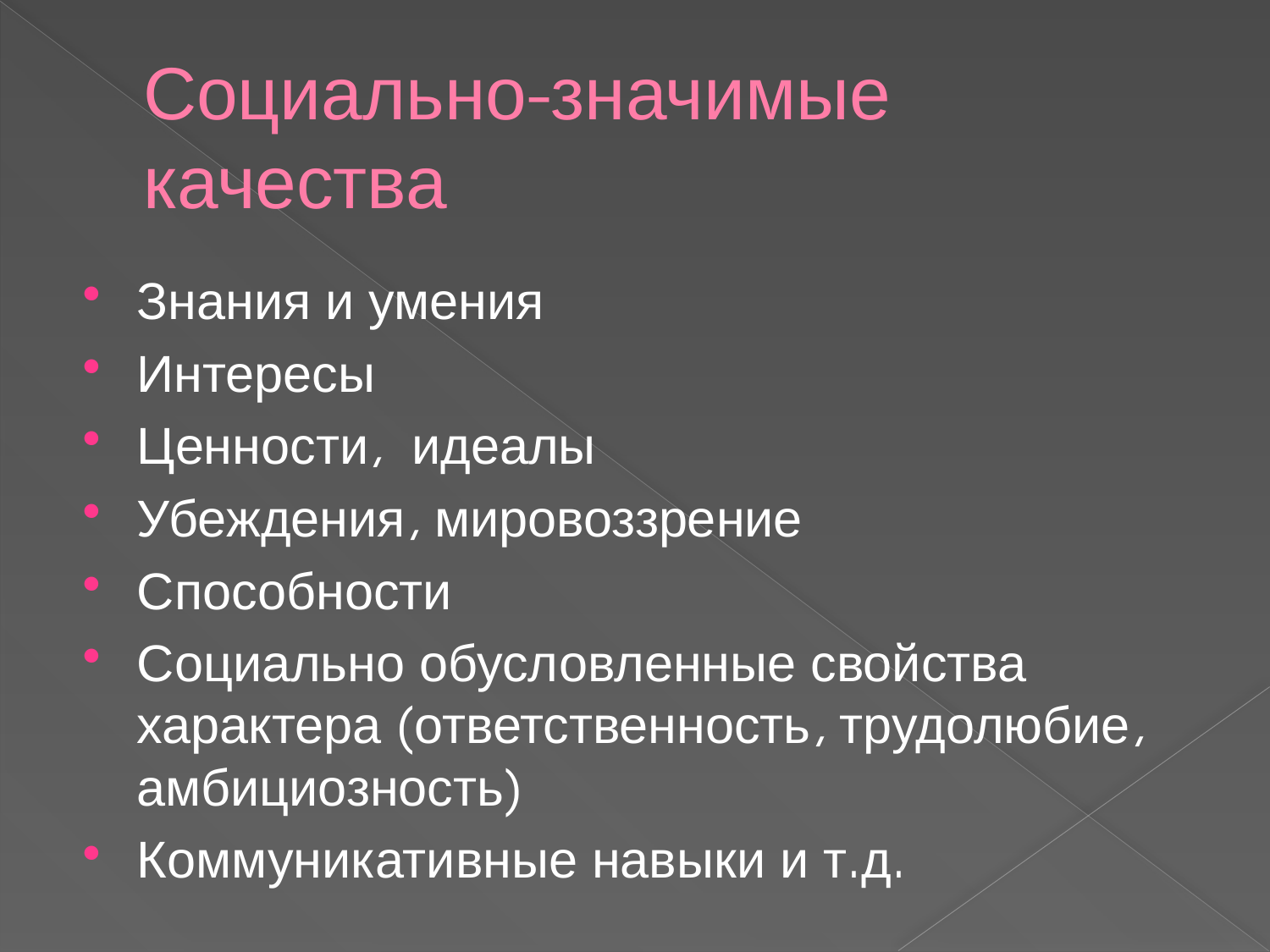

# Социально-значимые качества
Знания и умения
Интересы
Ценности,  идеалы
Убеждения, мировоззрение
Способности
Социально обусловленные свойства характера (ответственность, трудолюбие, амбициозность)
Коммуникативные навыки и т.д.